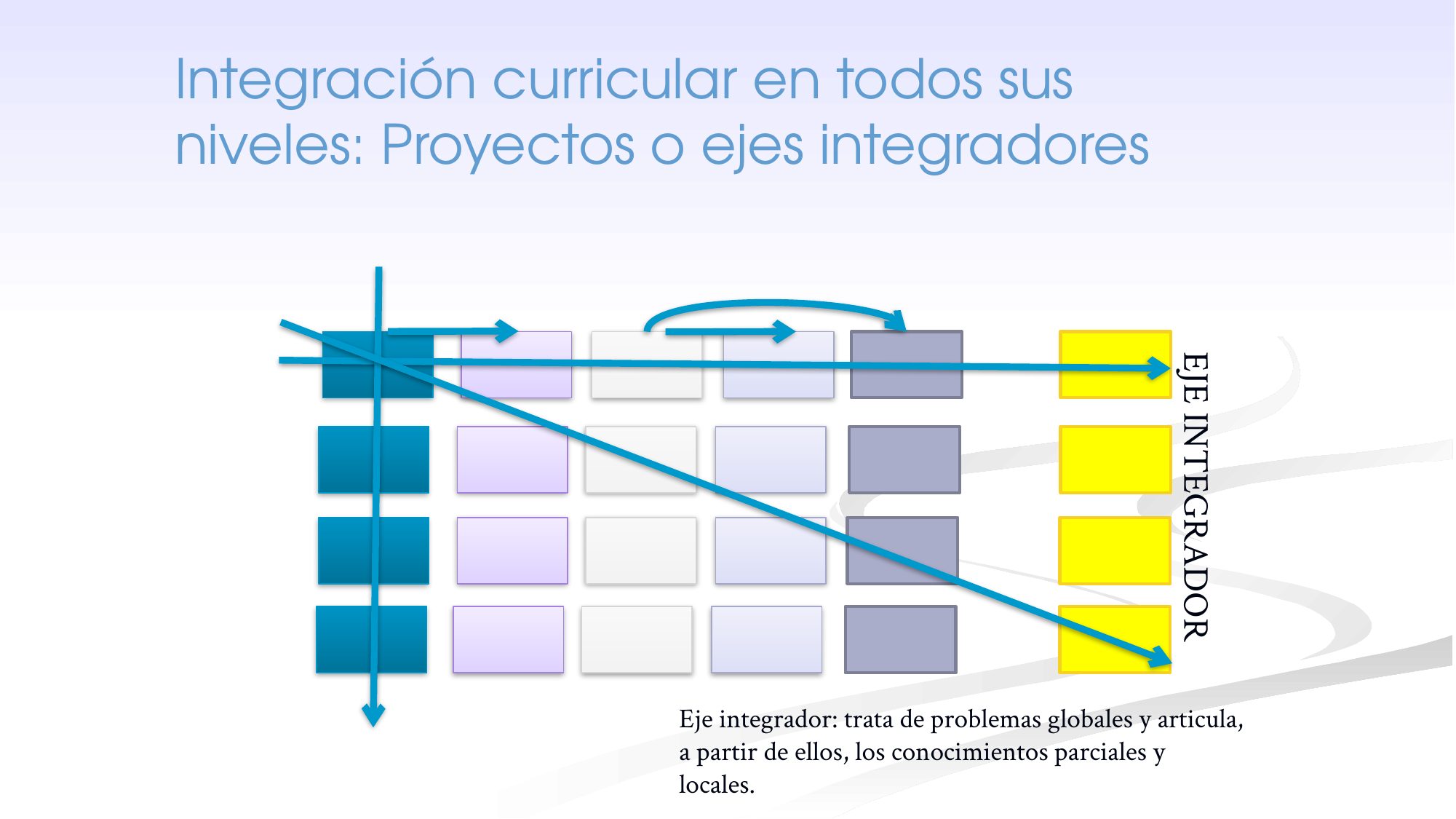

Integración curricular en todos sus niveles: Proyectos o ejes integradores

EJE INTEGRADOR

Eje integrador: trata de problemas globales y articula, a partir de ellos, los conocimientos parciales y locales.